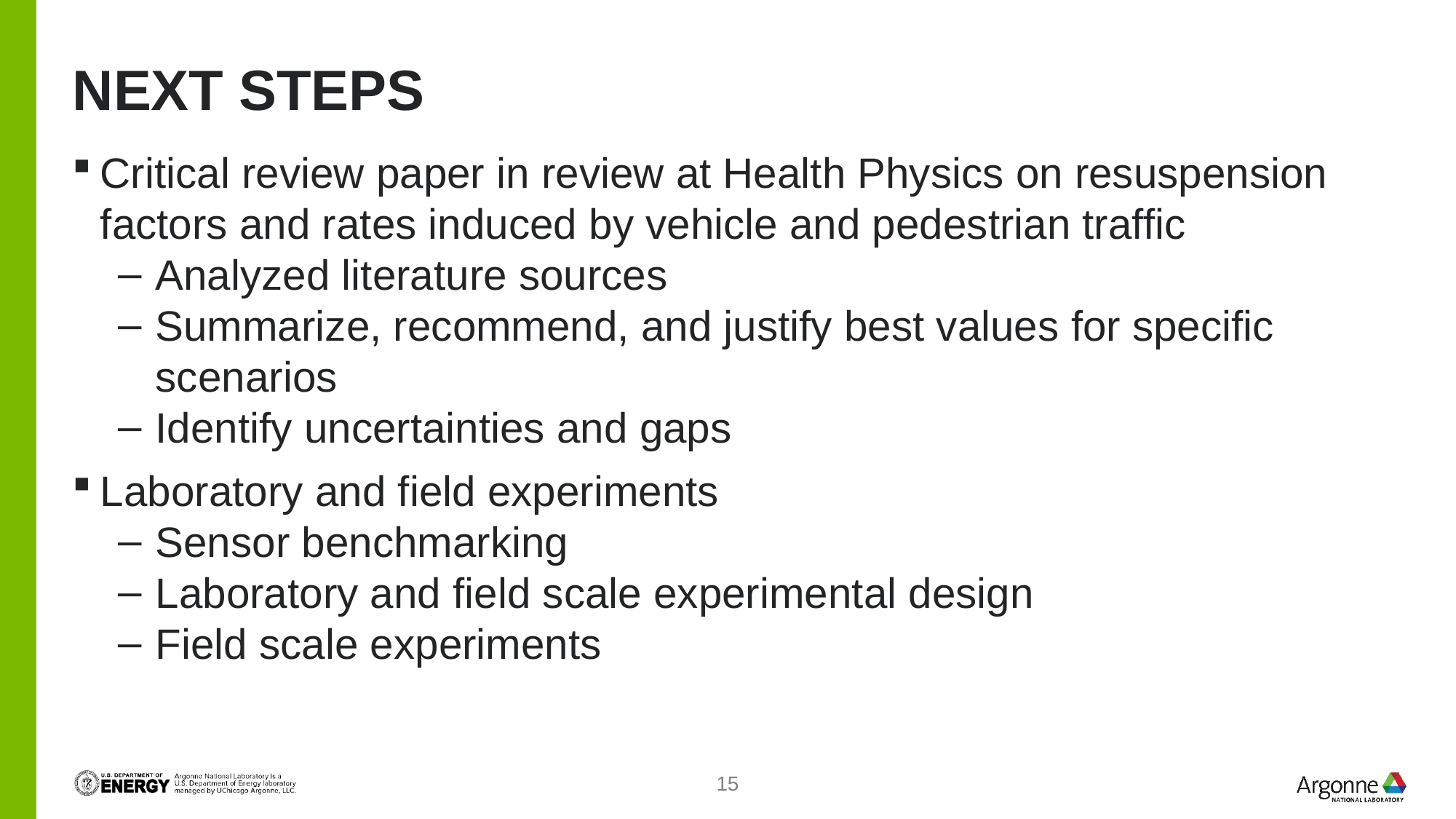

# Next steps
Critical review paper in review at Health Physics on resuspension factors and rates induced by vehicle and pedestrian traffic
Analyzed literature sources
Summarize, recommend, and justify best values for specific scenarios
Identify uncertainties and gaps
Laboratory and field experiments
Sensor benchmarking
Laboratory and field scale experimental design
Field scale experiments

15